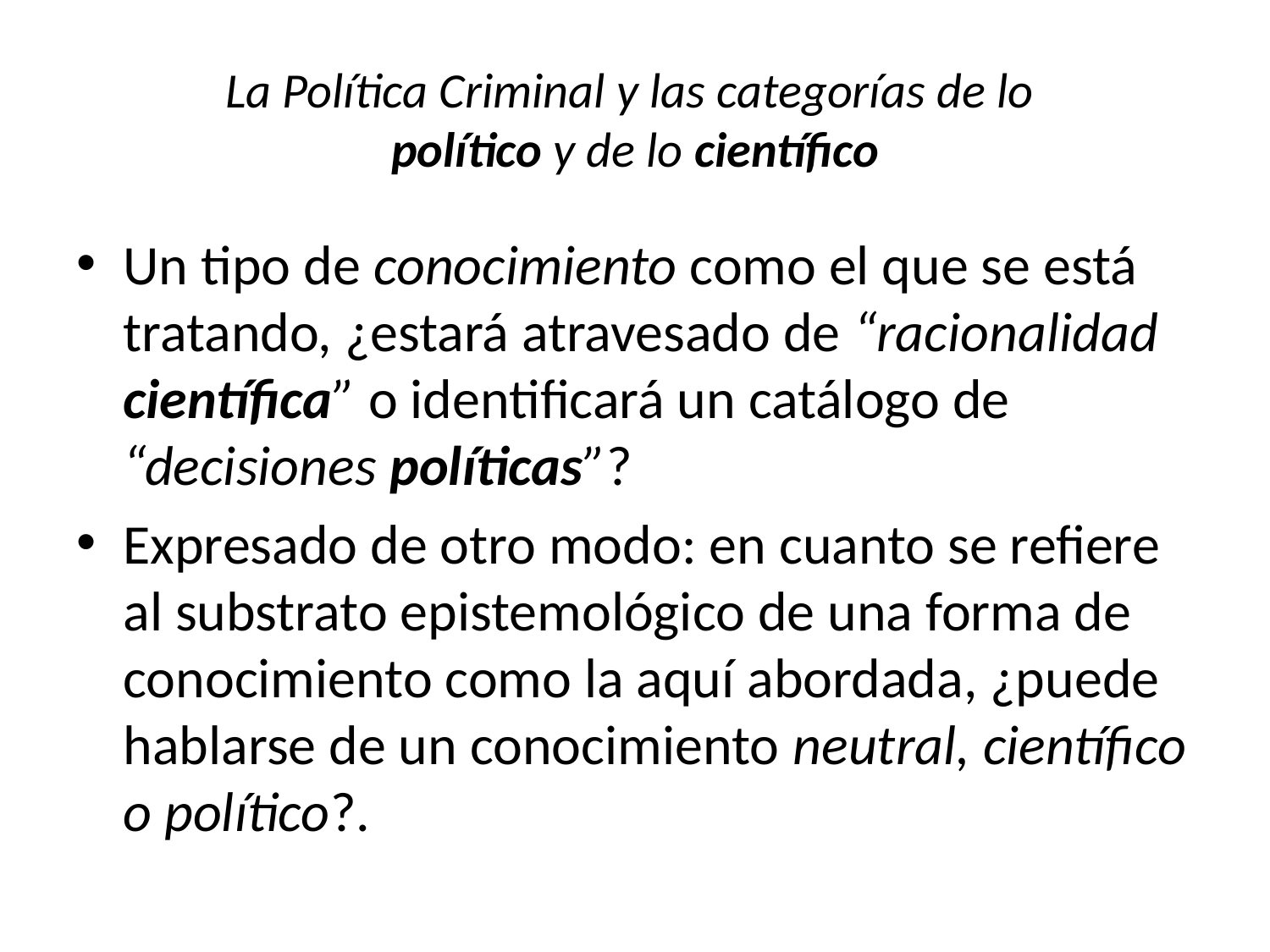

# La Política Criminal y las categorías de lo político y de lo científico
Un tipo de conocimiento como el que se está tratando, ¿estará atravesado de “racionalidad científica” o identificará un catálogo de “decisiones políticas”?
Expresado de otro modo: en cuanto se refiere al substrato epistemológico de una forma de conocimiento como la aquí abordada, ¿puede hablarse de un conocimiento neutral, científico o político?.